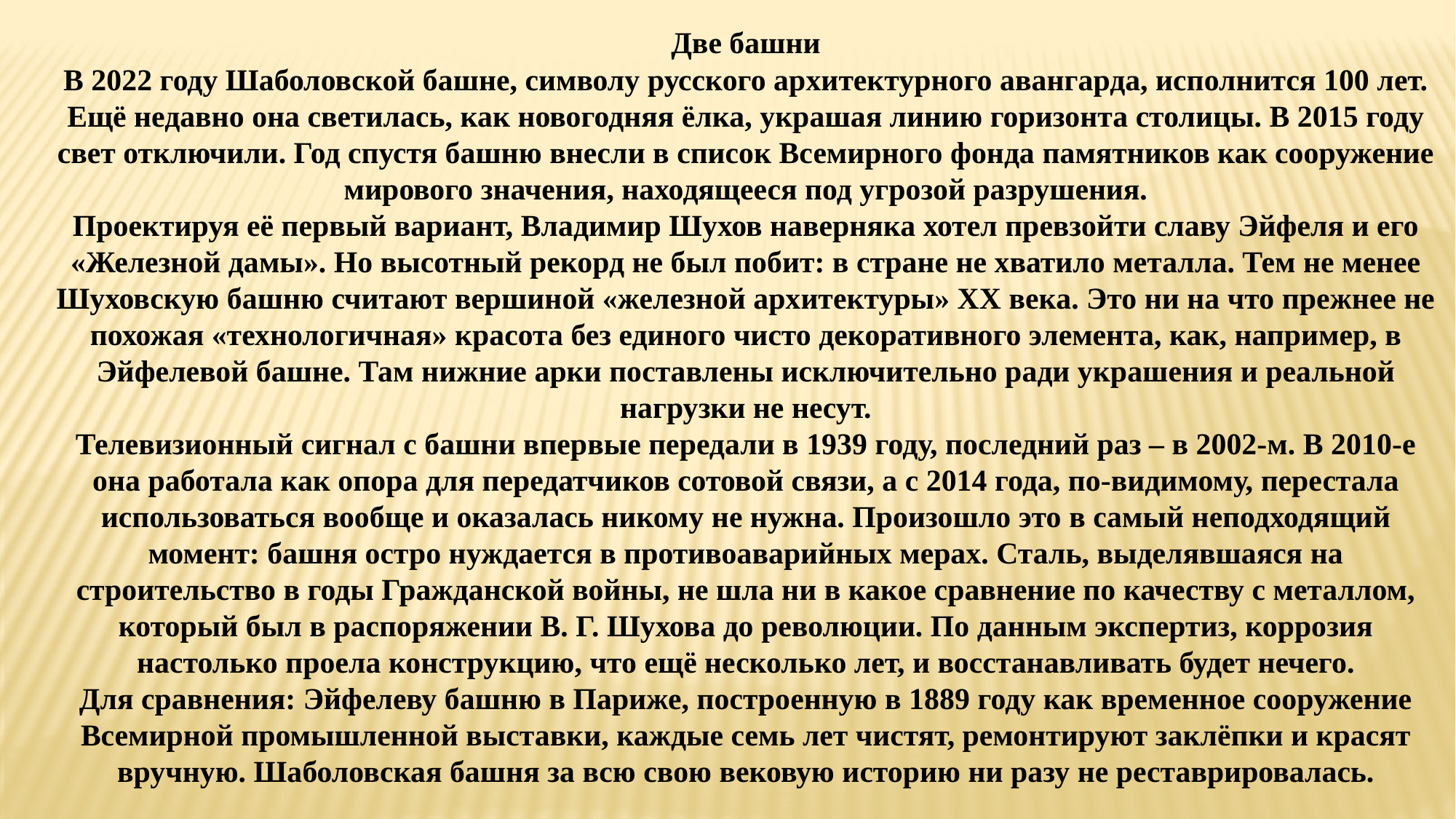

Две башни
В 2022 году Шаболовской башне, символу русского архитектурного авангарда, исполнится 100 лет. Ещё недавно она светилась, как новогодняя ёлка, украшая линию горизонта столицы. В 2015 году свет отключили. Год спустя башню внесли в список Всемирного фонда памятников как сооружение мирового значения, находящееся под угрозой разрушения.
Проектируя её первый вариант, Владимир Шухов наверняка хотел превзойти славу Эйфеля и его «Железной дамы». Но высотный рекорд не был побит: в стране не хватило металла. Тем не менее Шуховскую башню считают вершиной «железной архитектуры» XX века. Это ни на что прежнее не похожая «технологичная» красота без единого чисто декоративного элемента, как, например, в Эйфелевой башне. Там нижние арки поставлены исключительно ради украшения и реальной нагрузки не несут.
Телевизионный сигнал с башни впервые передали в 1939 году, последний раз – в 2002-м. В 2010-е она работала как опора для передатчиков сотовой связи, а с 2014 года, по-видимому, перестала использоваться вообще и оказалась никому не нужна. Произошло это в самый неподходящий момент: башня остро нуждается в противоаварийных мерах. Сталь, выделявшаяся на строительство в годы Гражданской войны, не шла ни в какое сравнение по качеству с металлом, который был в распоряжении В. Г. Шухова до революции. По данным экспертиз, коррозия настолько проела конструкцию, что ещё несколько лет, и восстанавливать будет нечего.
Для сравнения: Эйфелеву башню в Париже, построенную в 1889 году как временное сооружение Всемирной промышленной выставки, каждые семь лет чистят, ремонтируют заклёпки и красят вручную. Шаболовская башня за всю свою вековую историю ни разу не реставрировалась.